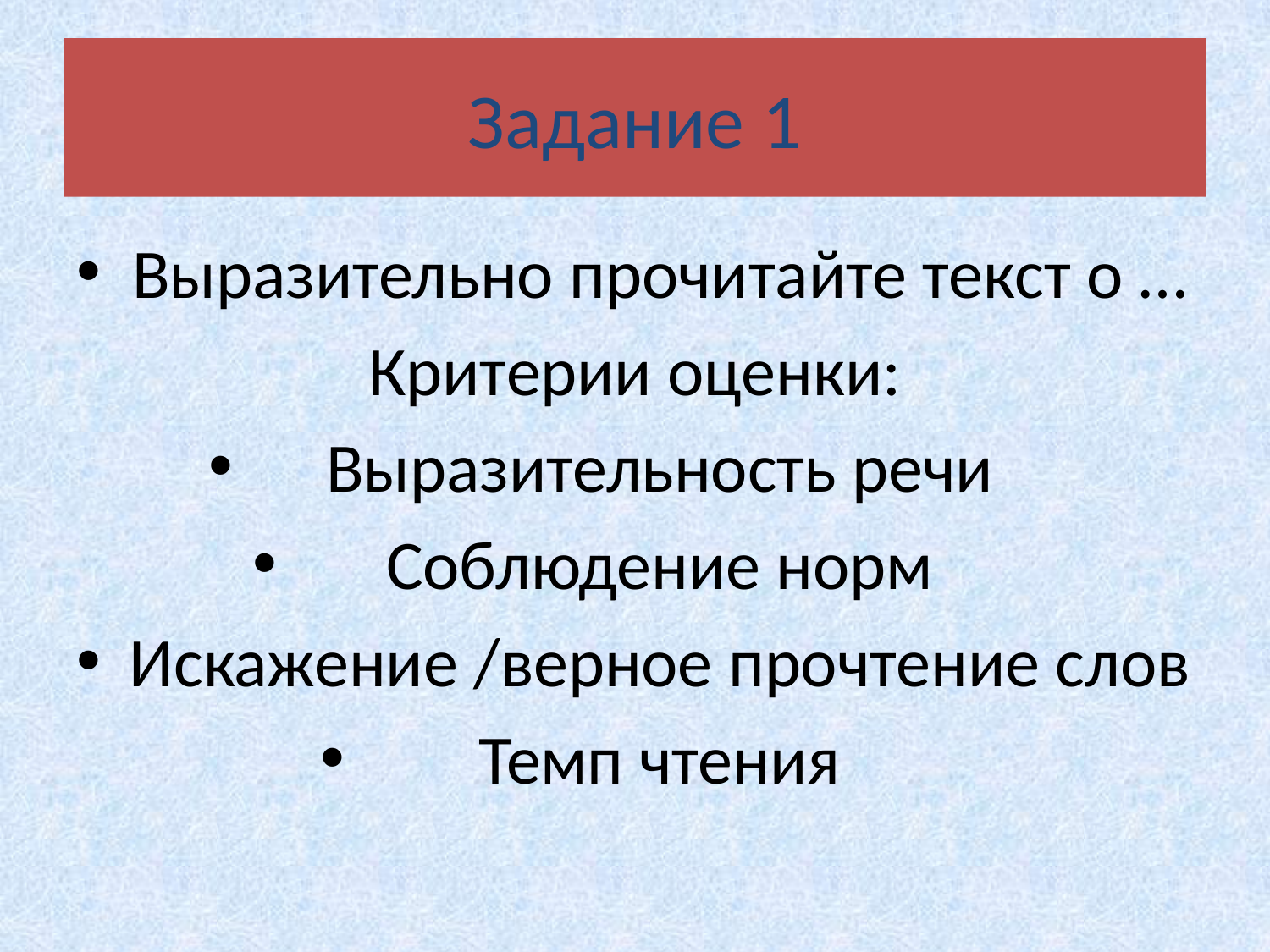

# Задание 1
Выразительно прочитайте текст о …
Критерии оценки:
Выразительность речи
Соблюдение норм
Искажение /верное прочтение слов
Темп чтения